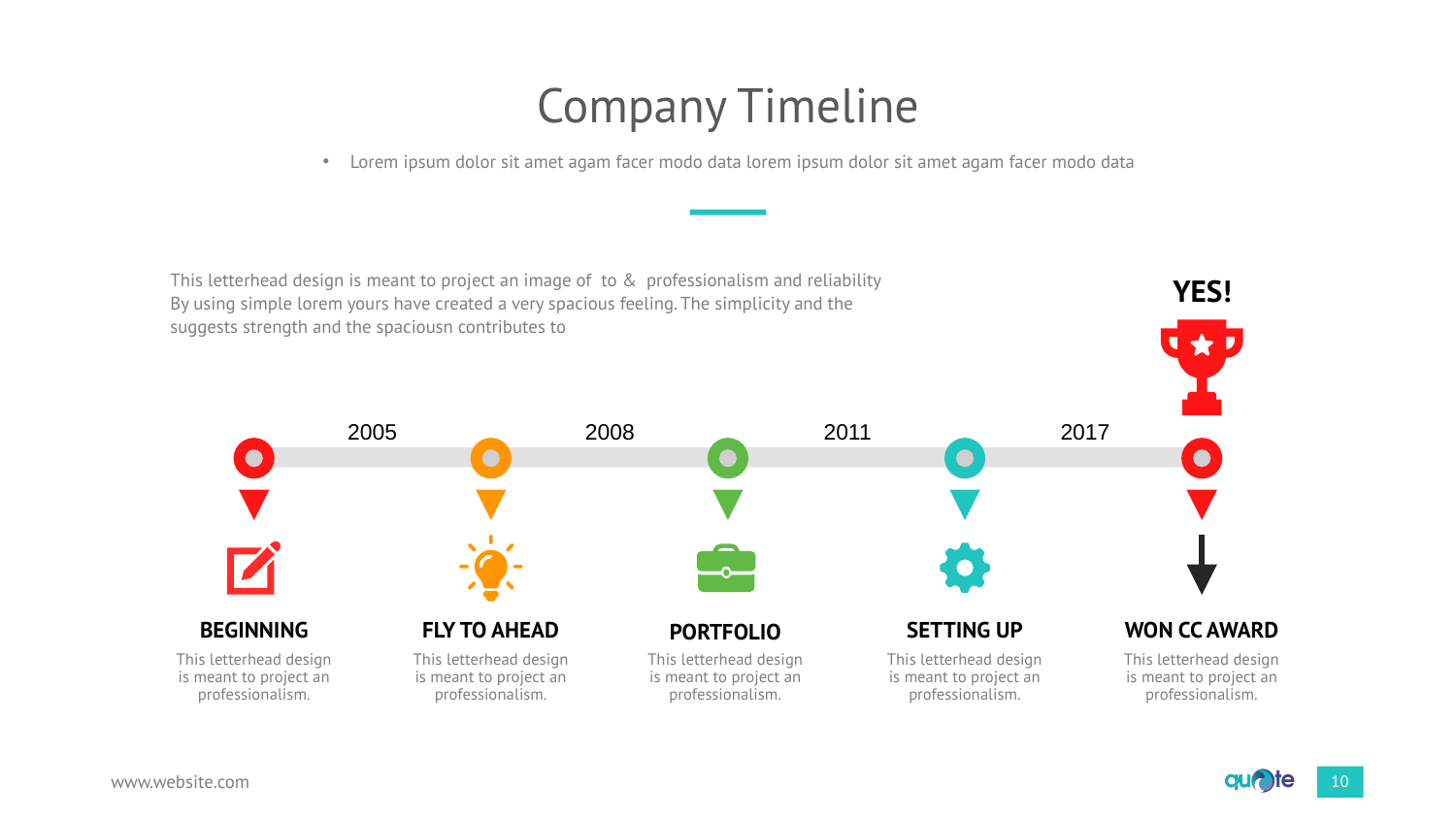

# Company Timeline
Lorem ipsum dolor sit amet agam facer modo data lorem ipsum dolor sit amet agam facer modo data

This letterhead design is meant to project an image of  to &  professionalism and reliability By using simple lorem yours have created a very spacious feeling. The simplicity and the suggests strength and the spaciousn contributes to
YES!

2005
2008
2011
2017

WON CC AWARD
SETTING UP
BEGINNING
FLY TO AHEAD
PORTFOLIO
This letterhead design is meant to project an professionalism.
This letterhead design is meant to project an professionalism.
This letterhead design is meant to project an professionalism.
This letterhead design is meant to project an professionalism.
This letterhead design is meant to project an professionalism.
www.website.com
10